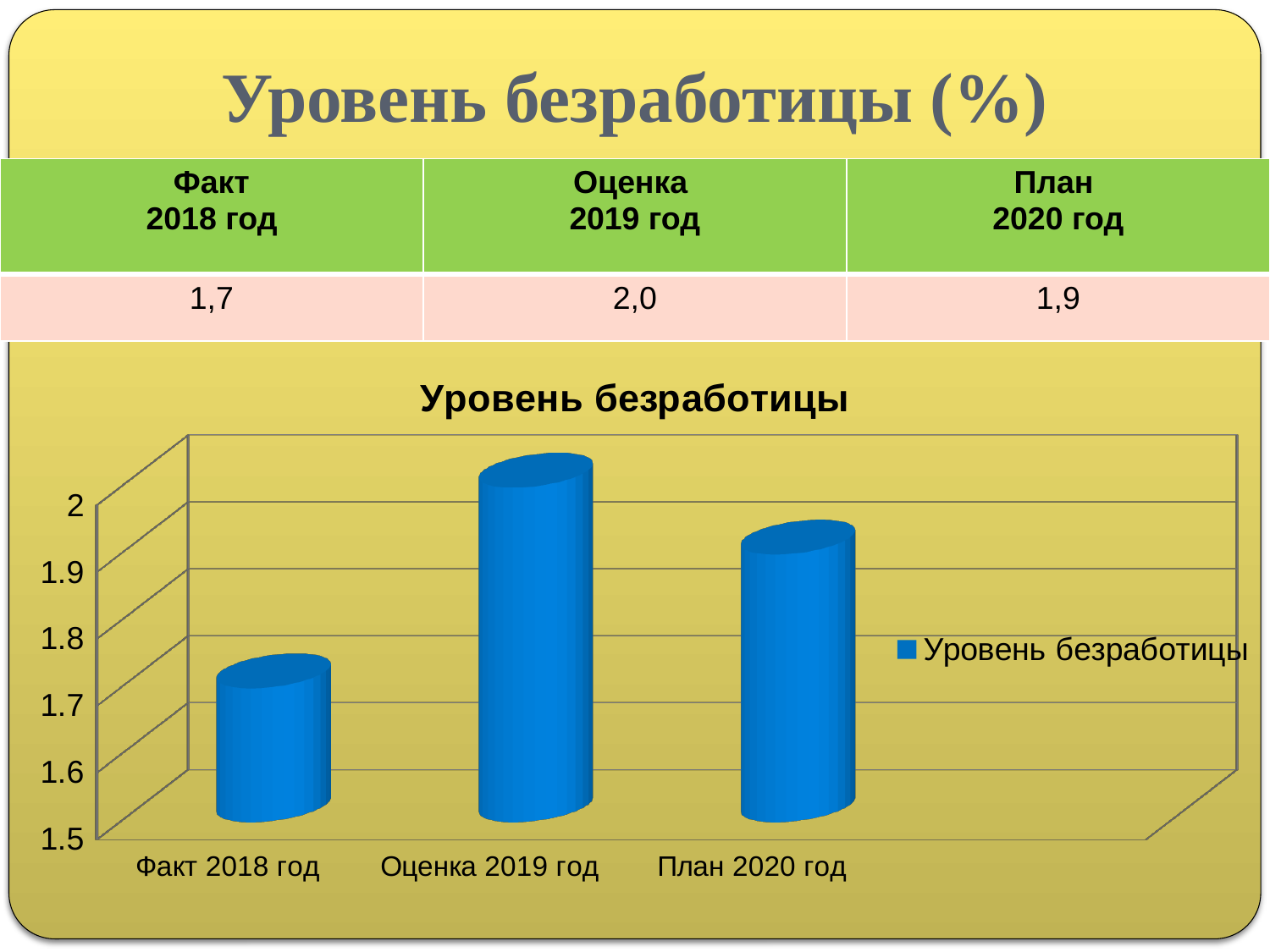

# Уровень безработицы (%)

| Факт 2018 год | Оценка 2019 год | План 2020 год |
| --- | --- | --- |
| 1,7 | 2,0 | 1,9 |

[unsupported chart]